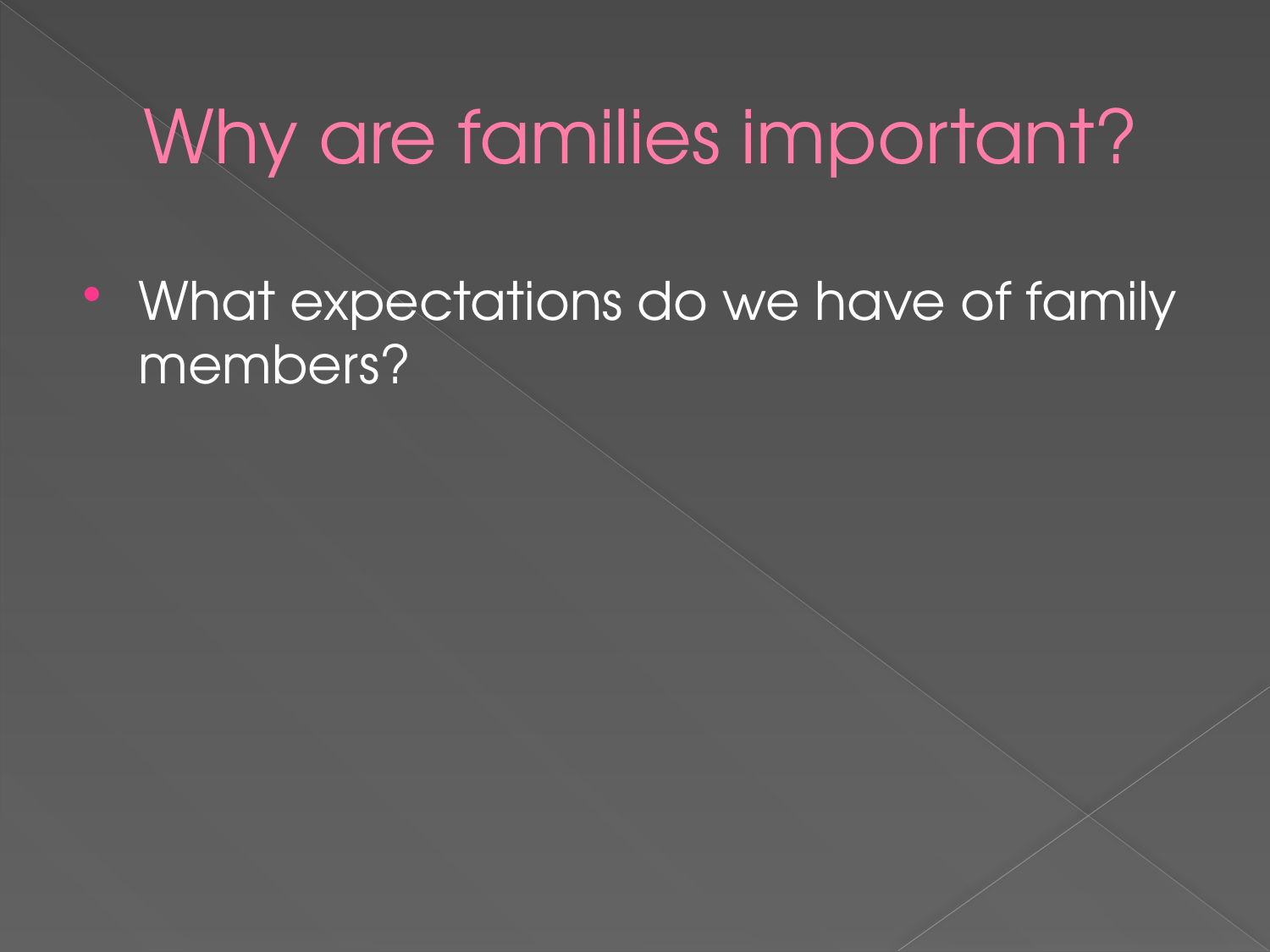

# Why are families important?
What expectations do we have of family members?